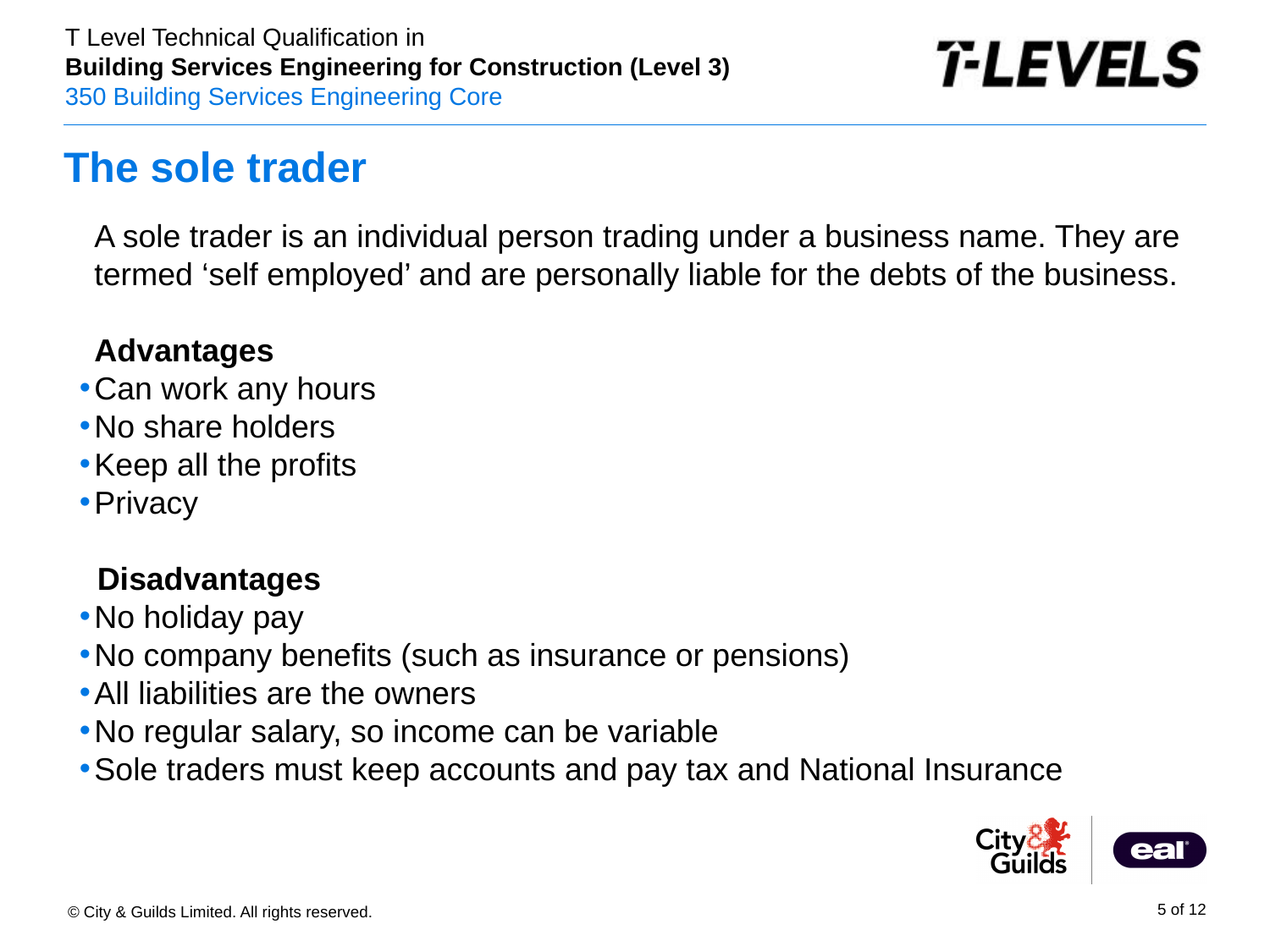

# The sole trader

PowerPoint presentation
A sole trader is an individual person trading under a business name. They are termed ‘self employed’ and are personally liable for the debts of the business.

Advantages
Can work any hours
No share holders
Keep all the profits
Privacy

  Disadvantages
No holiday pay
No company benefits (such as insurance or pensions)
All liabilities are the owners
No regular salary, so income can be variable
Sole traders must keep accounts and pay tax and National Insurance